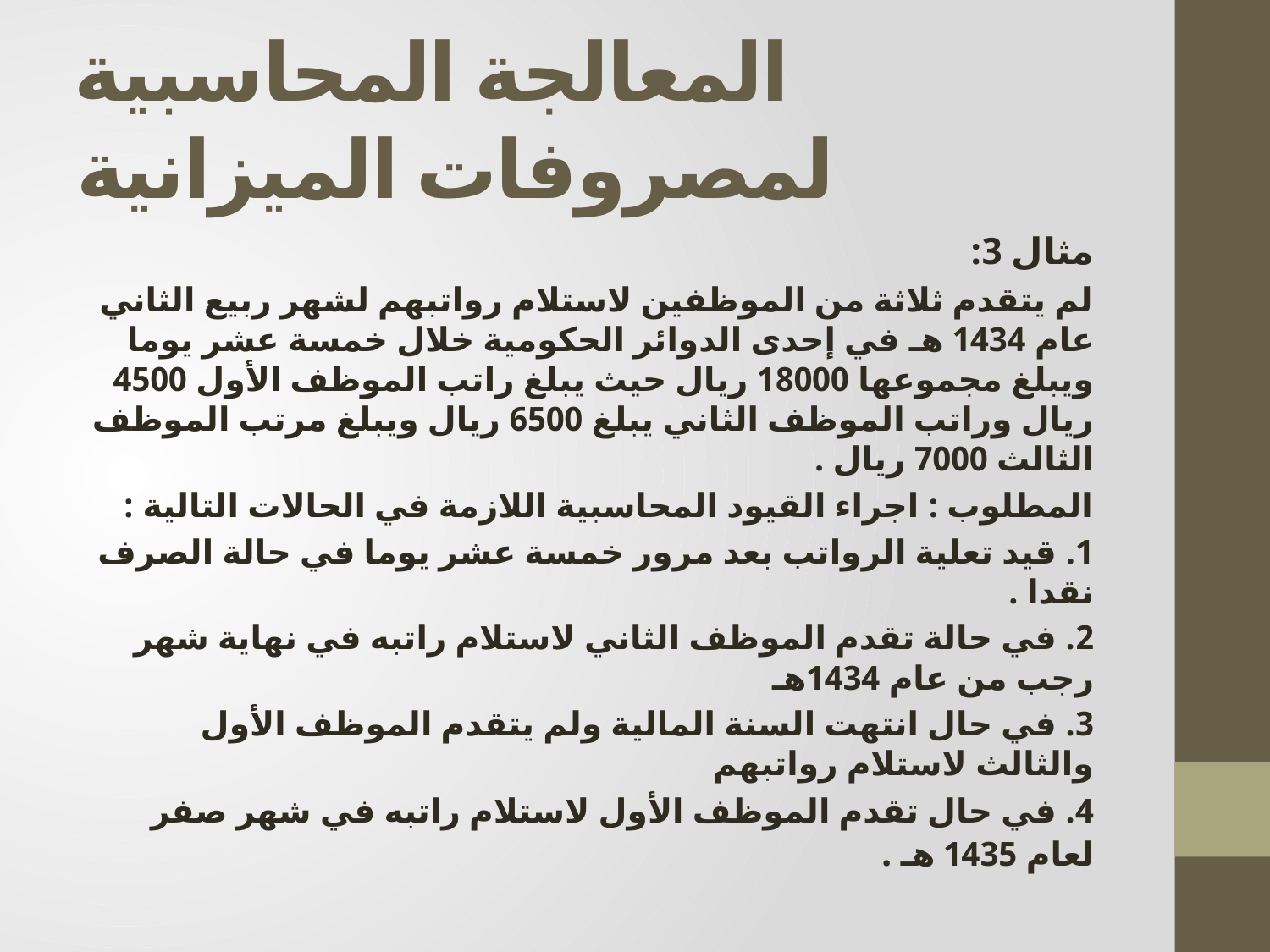

# المعالجة المحاسبية لمصروفات الميزانية
مثال 3:
لم يتقدم ثلاثة من الموظفين لاستلام رواتبهم لشهر ربيع الثاني عام 1434 هـ في إحدى الدوائر الحكومية خلال خمسة عشر يوما ويبلغ مجموعها 18000 ريال حيث يبلغ راتب الموظف الأول 4500 ريال وراتب الموظف الثاني يبلغ 6500 ريال ويبلغ مرتب الموظف الثالث 7000 ريال .
المطلوب : اجراء القيود المحاسبية اللازمة في الحالات التالية :
1. قيد تعلية الرواتب بعد مرور خمسة عشر يوما في حالة الصرف  نقدا .
2. في حالة تقدم الموظف الثاني لاستلام راتبه في نهاية شهر رجب من عام 1434هـ
3. في حال انتهت السنة المالية ولم يتقدم الموظف الأول والثالث لاستلام رواتبهم
4. في حال تقدم الموظف الأول لاستلام راتبه في شهر صفر لعام 1435 هـ .